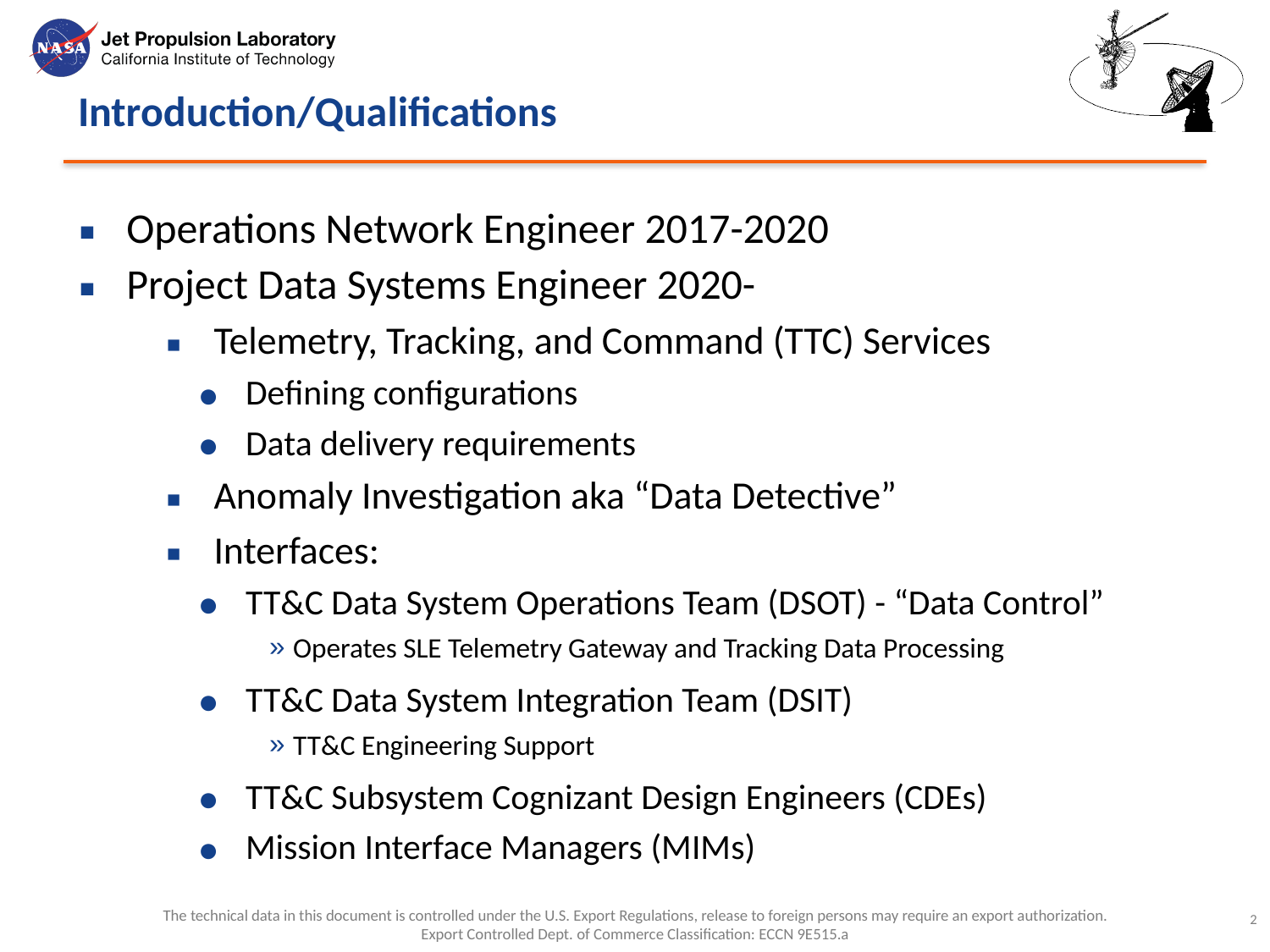

# Introduction/Qualifications
Operations Network Engineer 2017-2020
Project Data Systems Engineer 2020-
Telemetry, Tracking, and Command (TTC) Services
Defining configurations
Data delivery requirements
Anomaly Investigation aka “Data Detective”
Interfaces:
TT&C Data System Operations Team (DSOT) - “Data Control”
Operates SLE Telemetry Gateway and Tracking Data Processing
TT&C Data System Integration Team (DSIT)
TT&C Engineering Support
TT&C Subsystem Cognizant Design Engineers (CDEs)
Mission Interface Managers (MIMs)